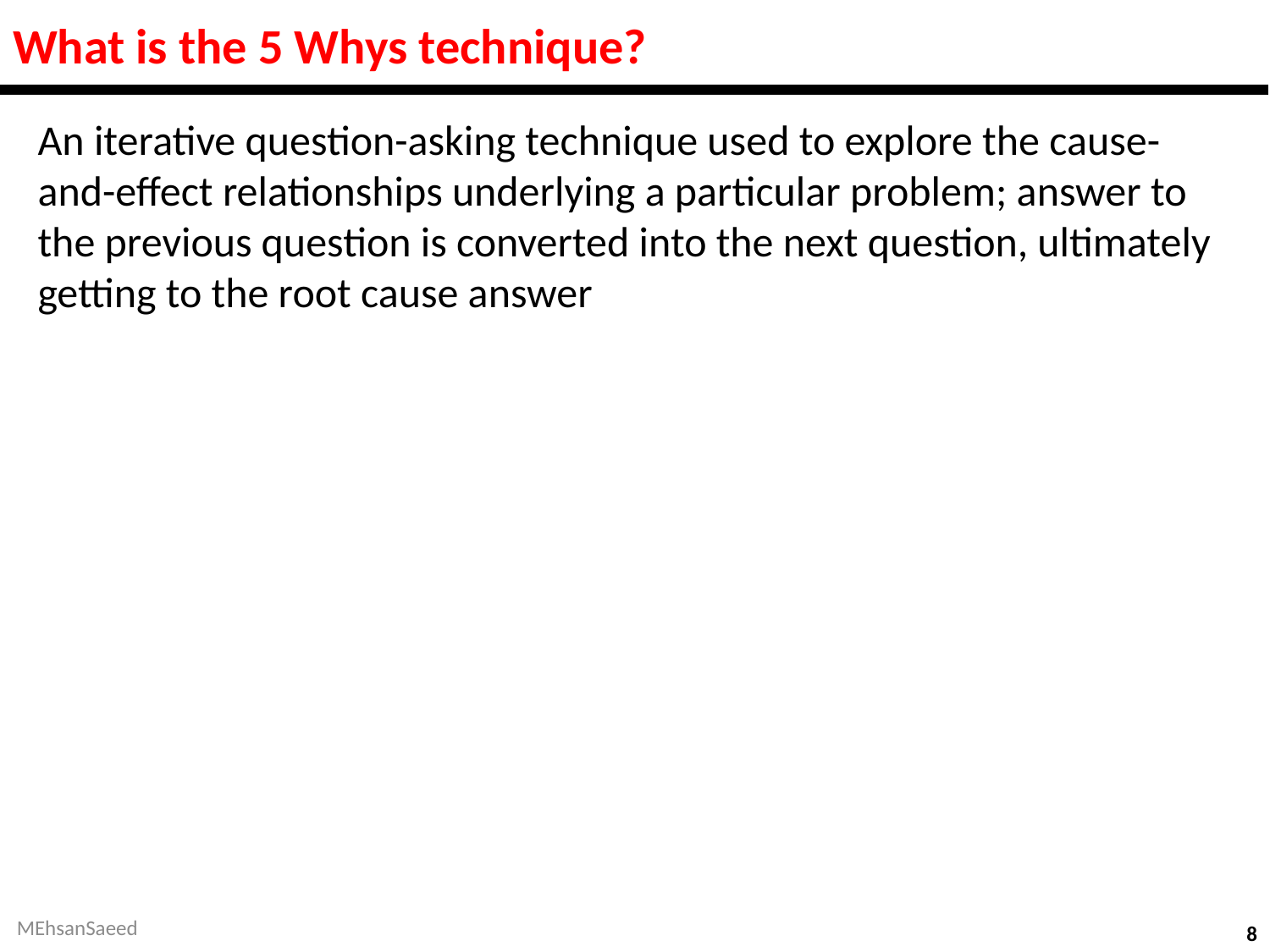

# What is the 5 Whys technique?
An iterative question-asking technique used to explore the cause-and-effect relationships underlying a particular problem; answer to the previous question is converted into the next question, ultimately getting to the root cause answer
MEhsanSaeed
8